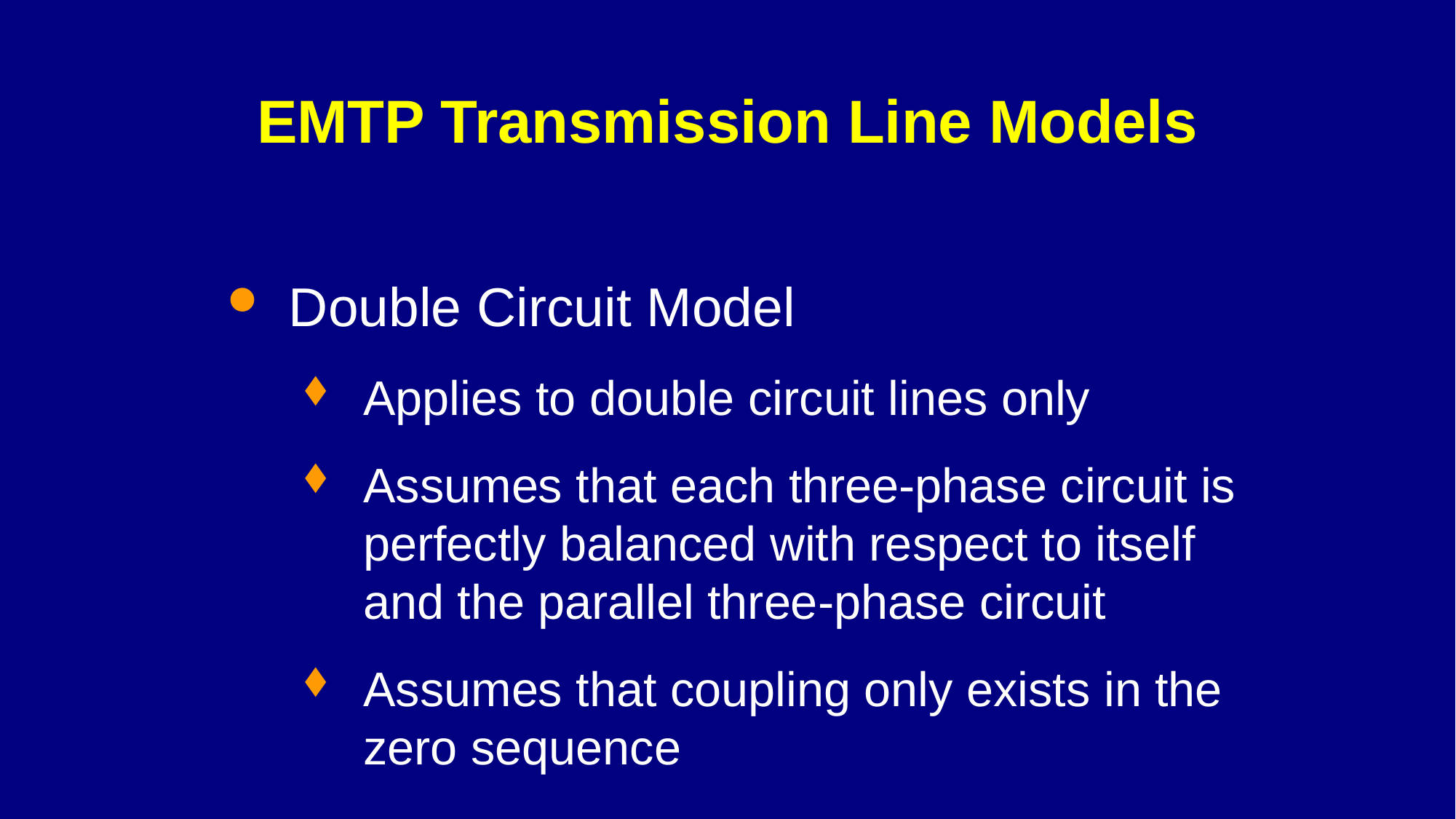

# EMTP Transmission Line Models
Double Circuit Model
Applies to double circuit lines only
Assumes that each three-phase circuit is perfectly balanced with respect to itself and the parallel three-phase circuit
Assumes that coupling only exists in the zero sequence